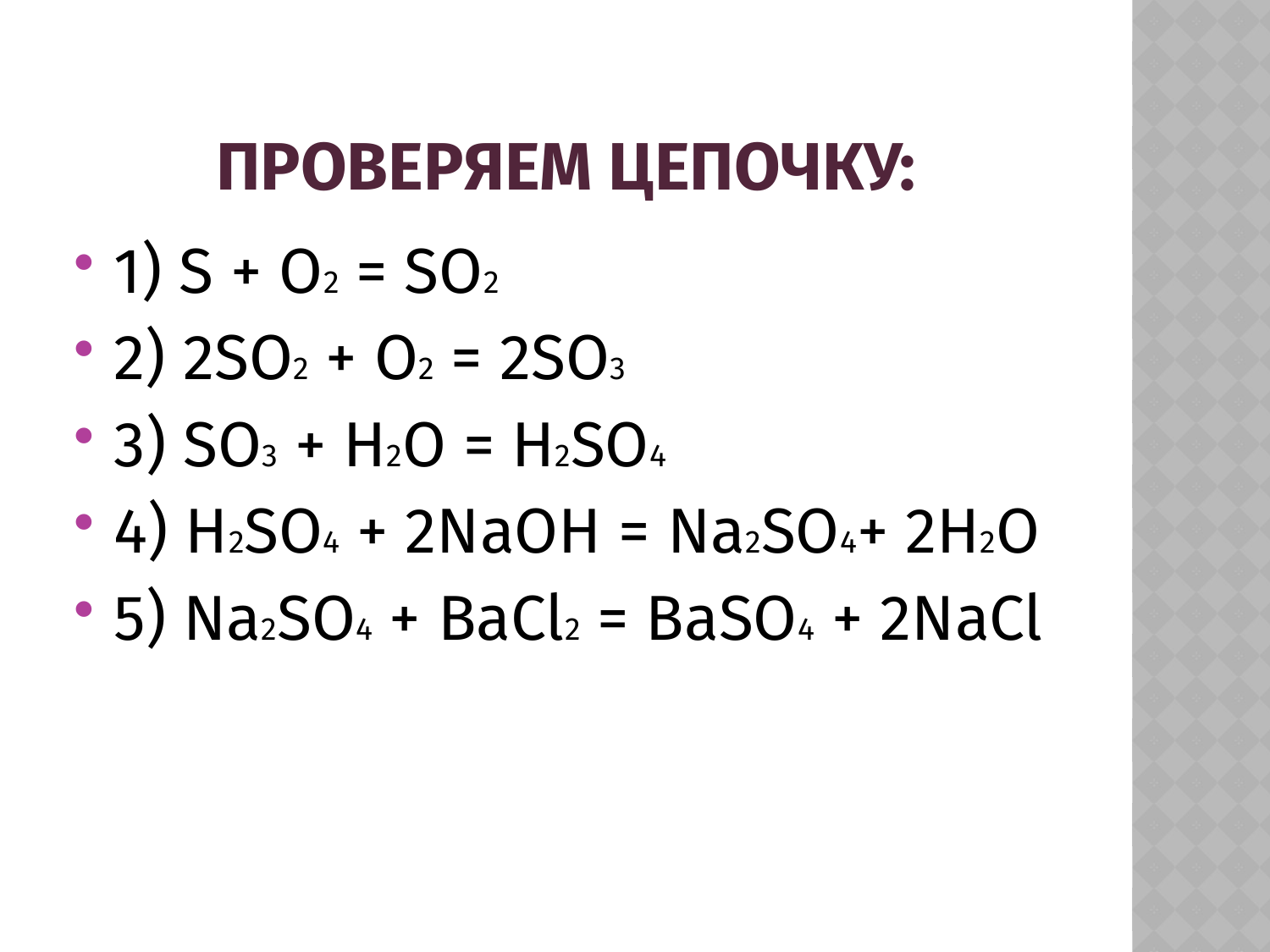

# Проверяем цепочку:
1) S + O2 = SO2
2) 2SO2 + O2 = 2SO3
3) SO3 + H2O = H2SO4
4) H2SO4 + 2NaOH = Na2SO4+ 2H2O
5) Na2SO4 + BaCl2 = BaSO4 + 2NaCl